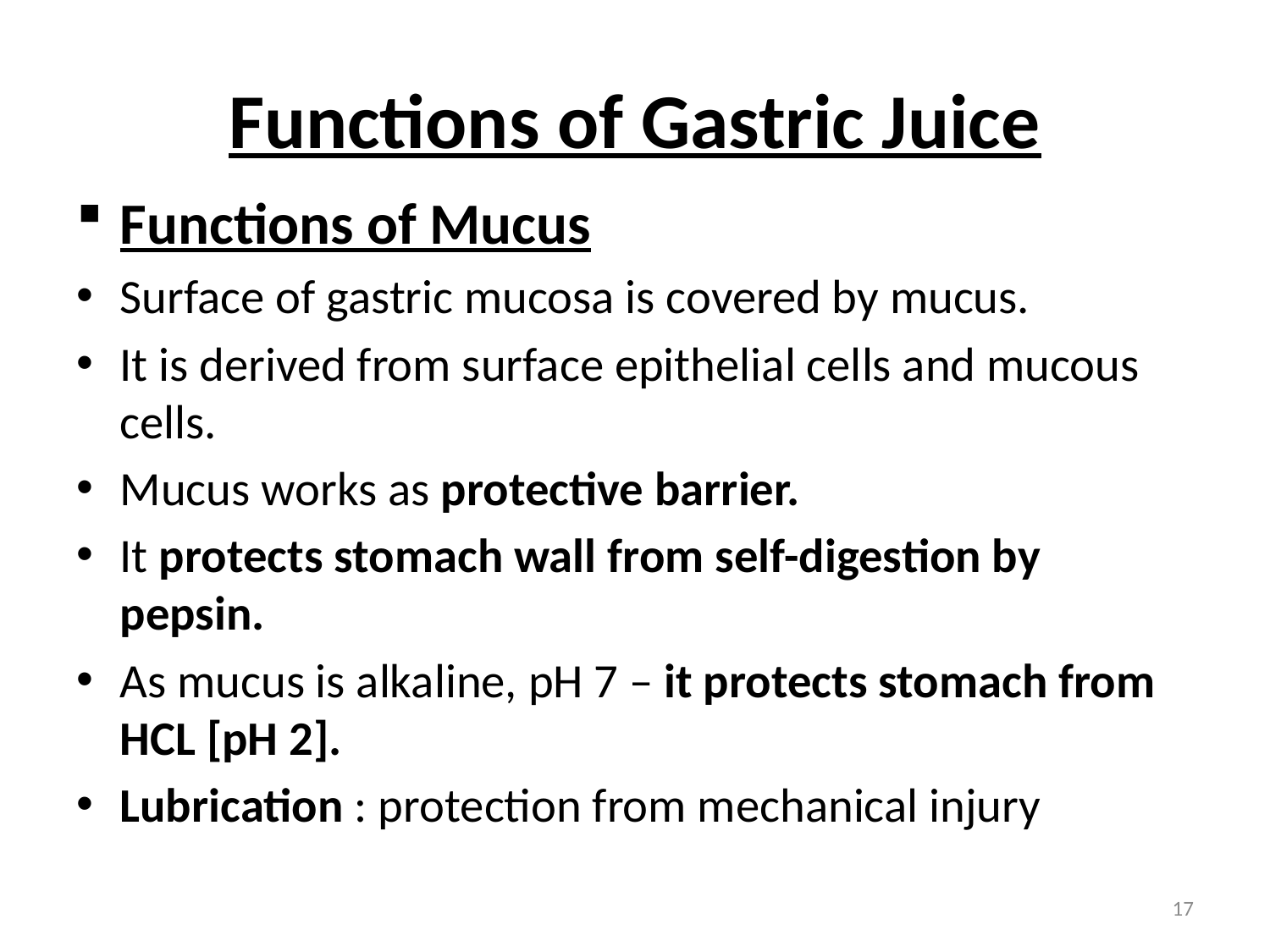

# Functions of Gastric Juice
Functions of Mucus
Surface of gastric mucosa is covered by mucus.
It is derived from surface epithelial cells and mucous cells.
Mucus works as protective barrier.
It protects stomach wall from self-digestion by pepsin.
As mucus is alkaline, pH 7 – it protects stomach from HCL [pH 2].
Lubrication : protection from mechanical injury
17